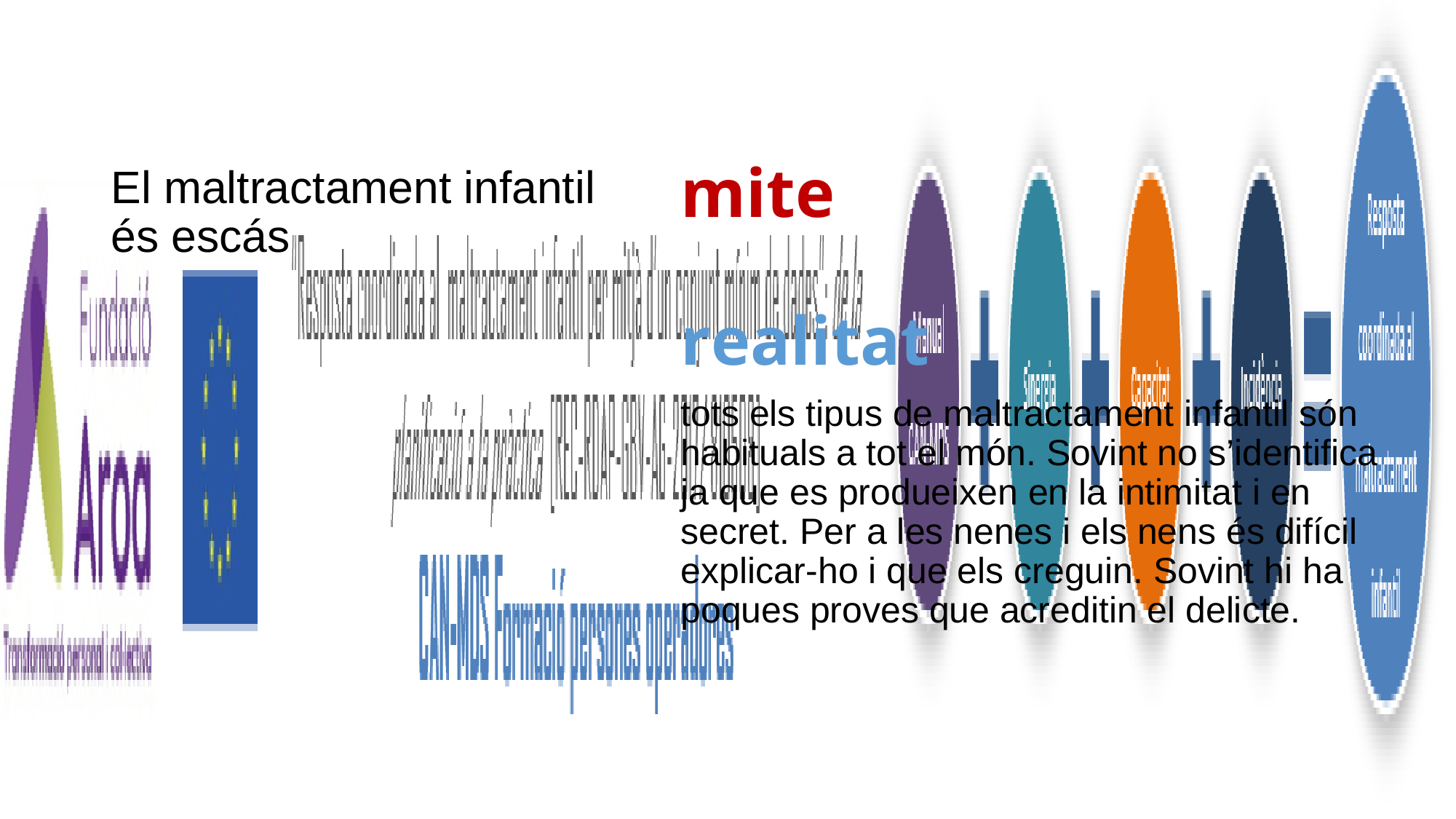

mite
El maltractament infantil és escás
realitat
tots els tipus de maltractament infantil són habituals a tot el món. Sovint no s’identifica ja que es produeixen en la intimitat i en secret. Per a les nenes i els nens és difícil explicar-ho i que els creguin. Sovint hi ha poques proves que acreditin el delicte.